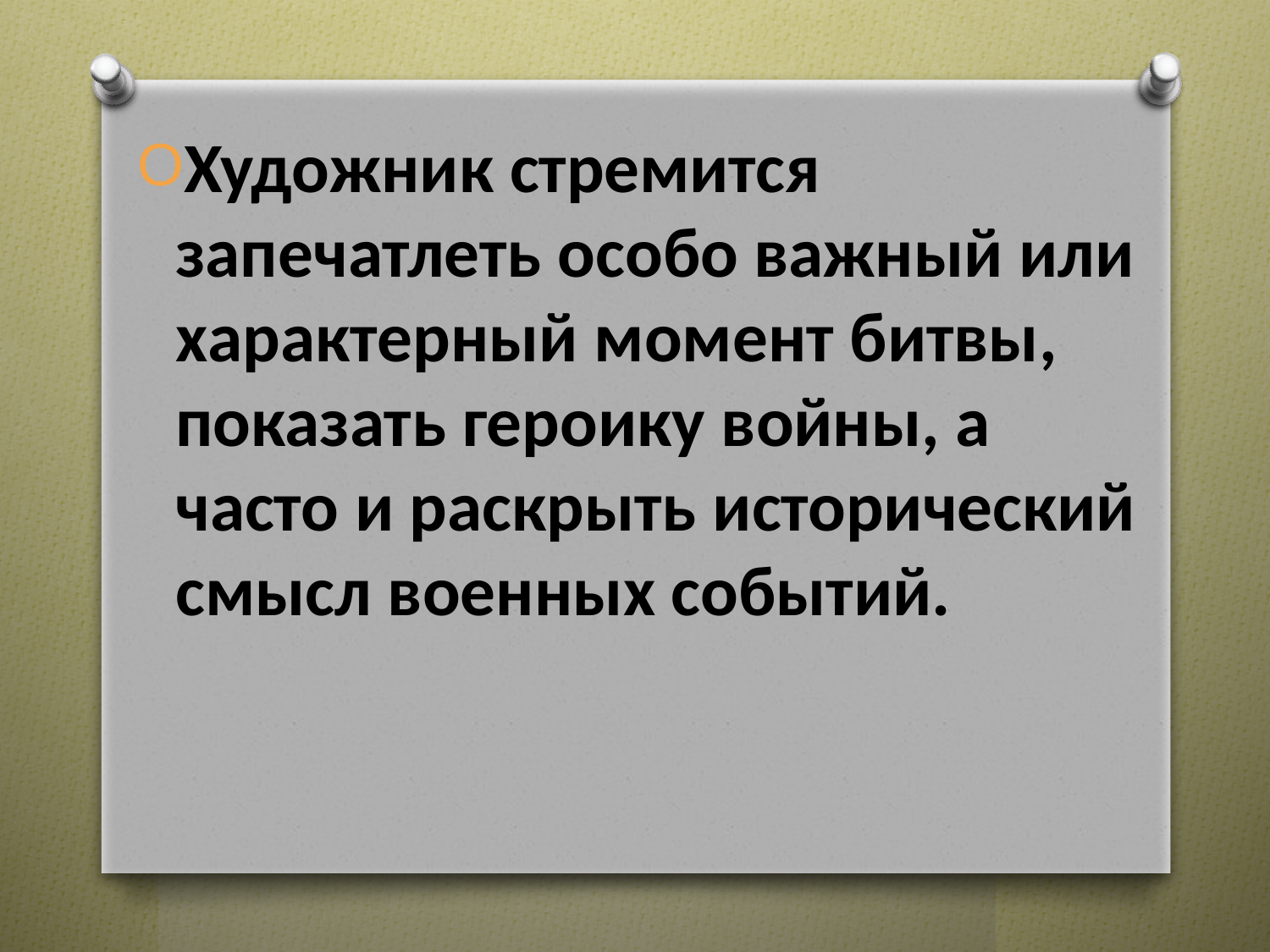

Художник стремится запечатлеть особо важный или характерный момент битвы, показать героику войны, а часто и раскрыть исторический смысл военных событий.